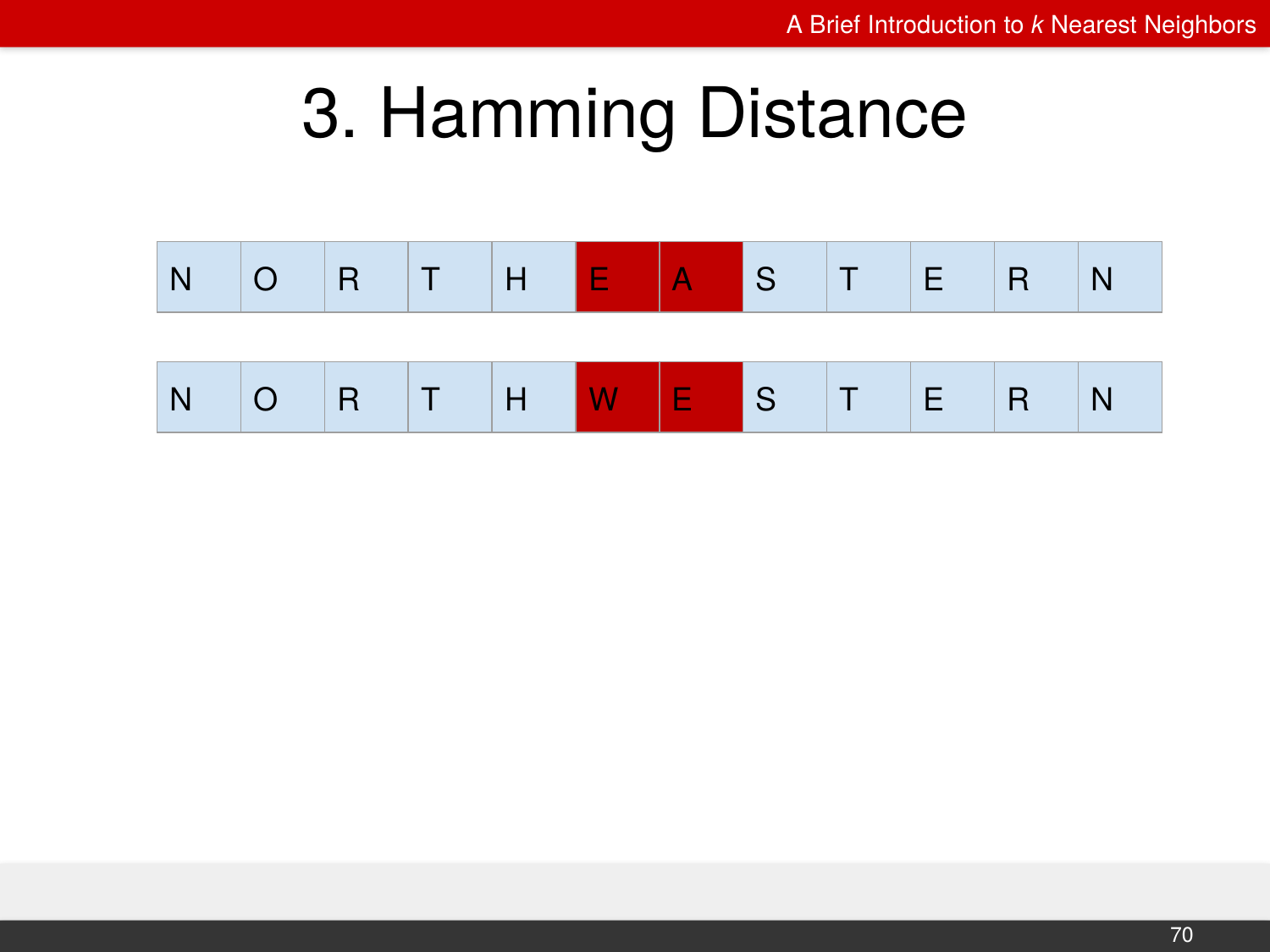

# 3. Hamming Distance
| N | O | R | T | H | E | A | S | T | E | R | N |
| --- | --- | --- | --- | --- | --- | --- | --- | --- | --- | --- | --- |
| N | O | R | T | H | W | E | S | T | E | R | N |
| --- | --- | --- | --- | --- | --- | --- | --- | --- | --- | --- | --- |
70